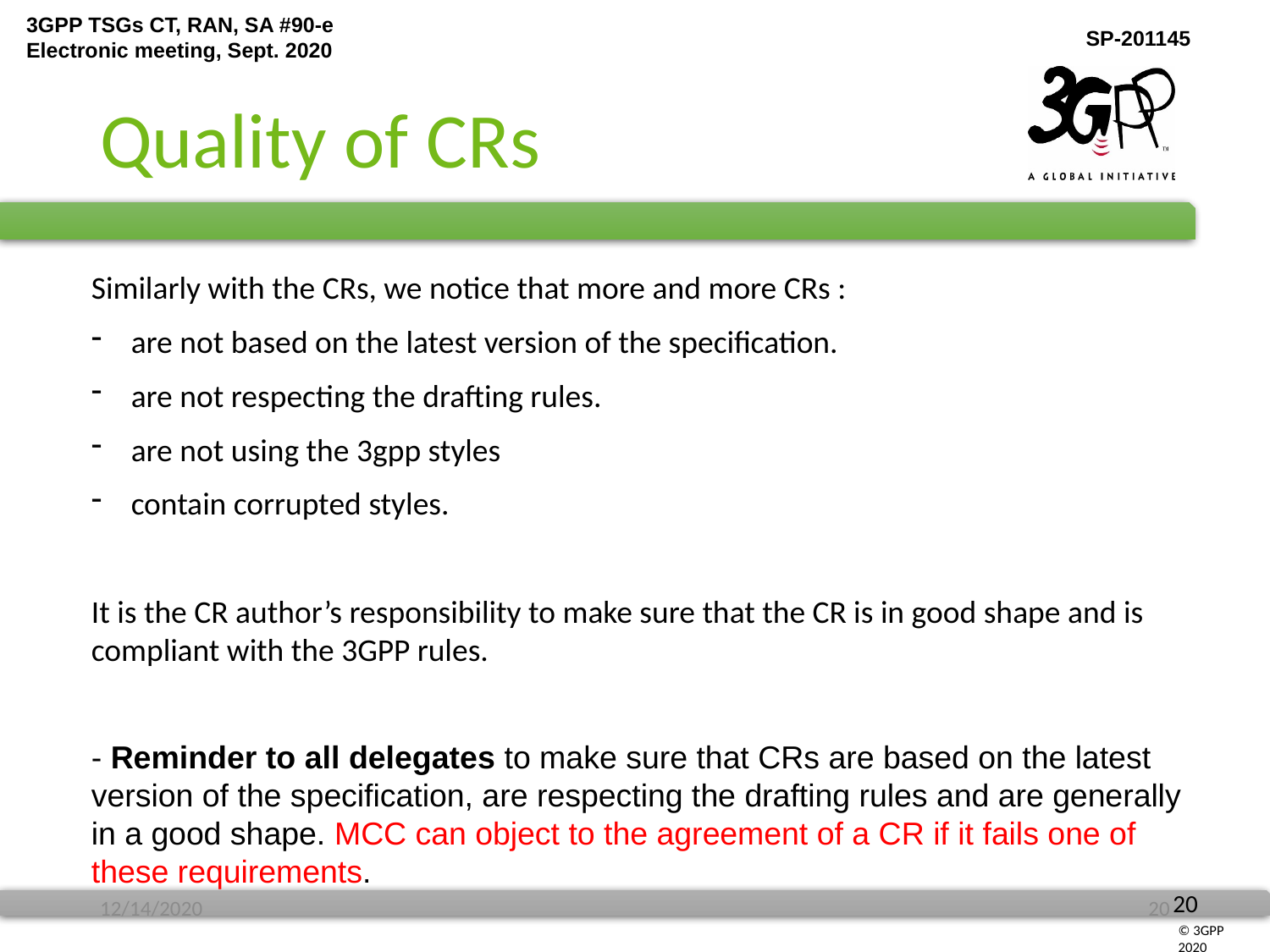

# Quality of CRs
Similarly with the CRs, we notice that more and more CRs :
are not based on the latest version of the specification.
are not respecting the drafting rules.
are not using the 3gpp styles
contain corrupted styles.

It is the CR author’s responsibility to make sure that the CR is in good shape and is compliant with the 3GPP rules.

- Reminder to all delegates to make sure that CRs are based on the latest version of the specification, are respecting the drafting rules and are generally in a good shape. MCC can object to the agreement of a CR if it fails one of these requirements.
12/14/2020
20